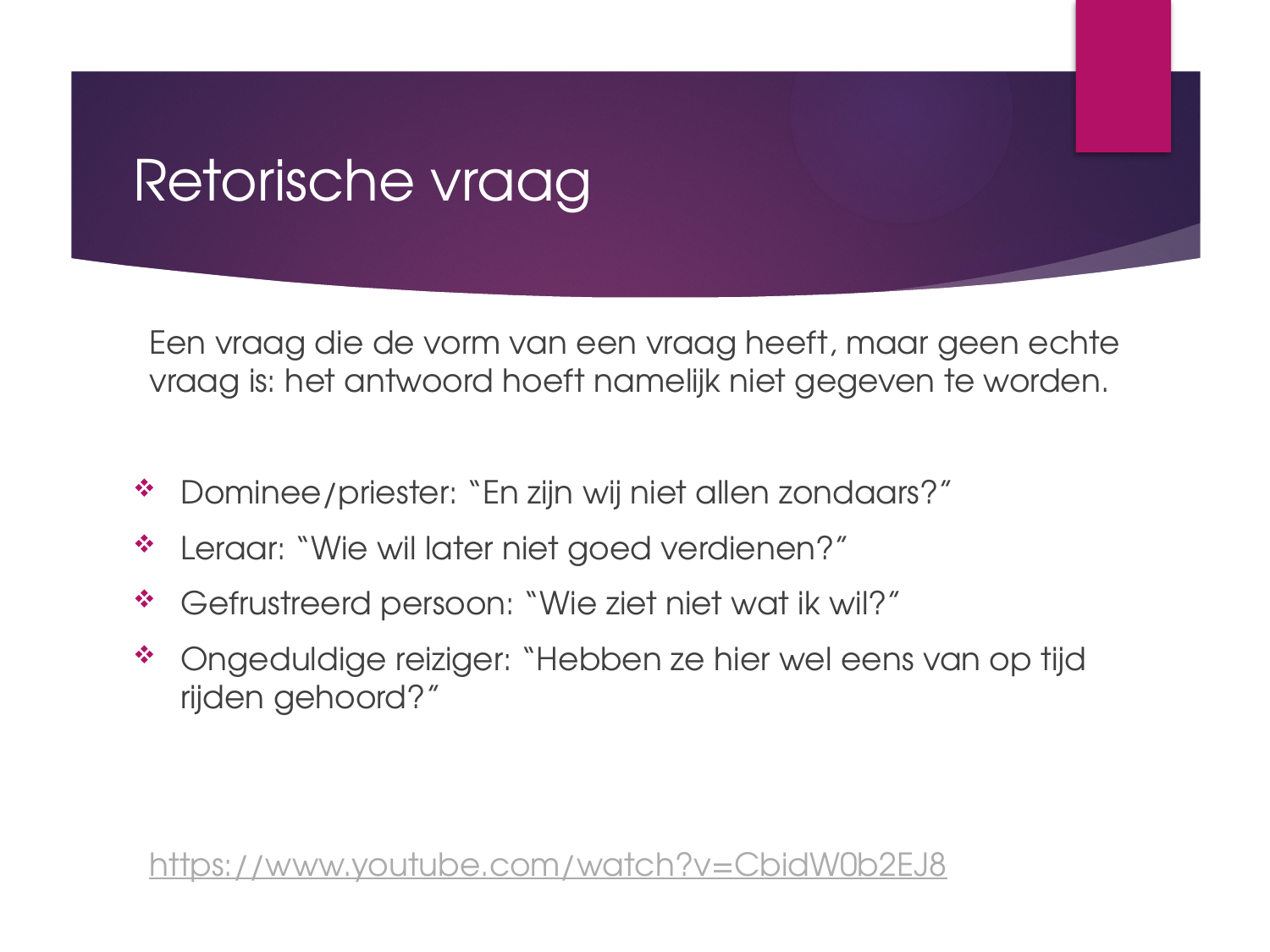

# Retorische vraag
Een vraag die de vorm van een vraag heeft, maar geen echte vraag is: het antwoord hoeft namelijk niet gegeven te worden.

Dominee/priester: “En zijn wij niet allen zondaars?”
Leraar: “Wie wil later niet goed verdienen?”
Gefrustreerd persoon: “Wie ziet niet wat ik wil?”
Ongeduldige reiziger: “Hebben ze hier wel eens van op tijd rijden gehoord?”

https://www.youtube.com/watch?v=CbidW0b2EJ8